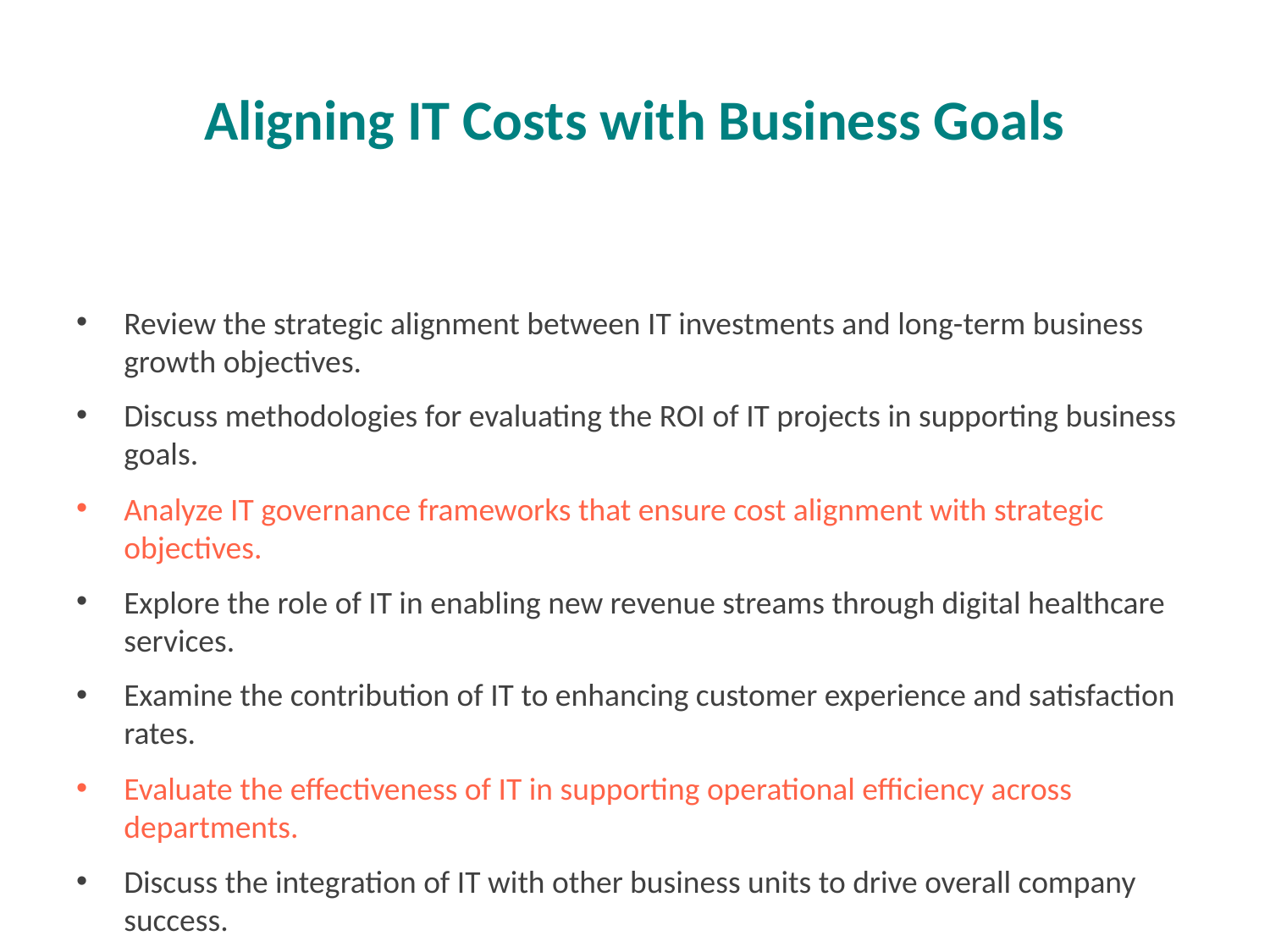

# Aligning IT Costs with Business Goals

Review the strategic alignment between IT investments and long-term business growth objectives.
Discuss methodologies for evaluating the ROI of IT projects in supporting business goals.
Analyze IT governance frameworks that ensure cost alignment with strategic objectives.
Explore the role of IT in enabling new revenue streams through digital healthcare services.
Examine the contribution of IT to enhancing customer experience and satisfaction rates.
Evaluate the effectiveness of IT in supporting operational efficiency across departments.
Discuss the integration of IT with other business units to drive overall company success.